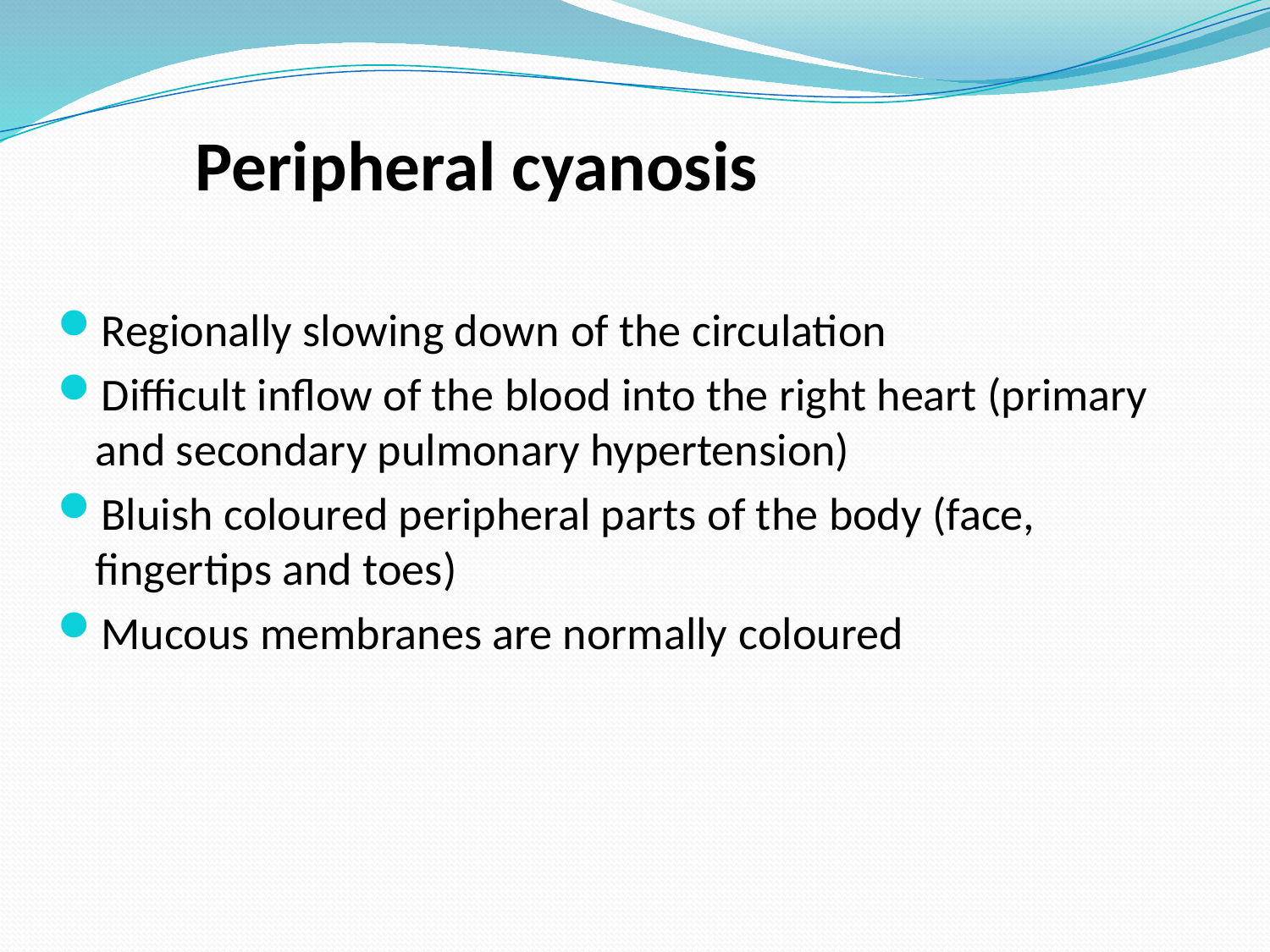

# Peripheral cyanosis
Regionally slowing down of the circulation
Difficult inflow of the blood into the right heart (primary and secondary pulmonary hypertension)
Bluish coloured peripheral parts of the body (face, fingertips and toes)
Mucous membranes are normally coloured